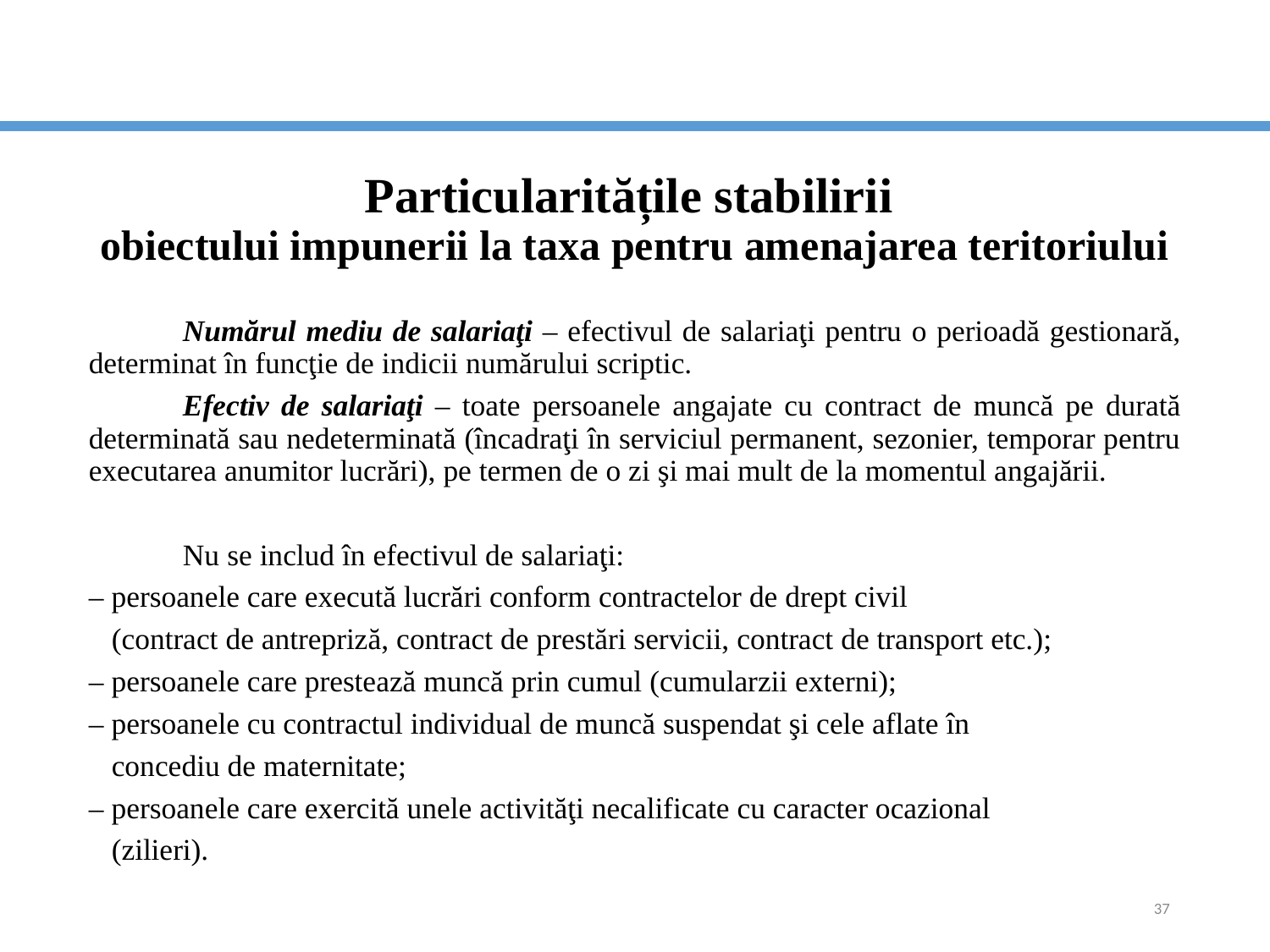

# Particularitățile stabilirii obiectului impunerii la taxa pentru amenajarea teritoriului
	Numărul mediu de salariaţi – efectivul de salariaţi pentru o perioadă gestionară, determinat în funcţie de indicii numărului scriptic.
	Efectiv de salariaţi – toate persoanele angajate cu contract de muncă pe durată determinată sau nedeterminată (încadraţi în serviciul permanent, sezonier, temporar pentru executarea anumitor lucrări), pe termen de o zi şi mai mult de la momentul angajării.

	Nu se includ în efectivul de salariaţi:
– persoanele care execută lucrări conform contractelor de drept civil
   (contract de antrepriză, contract de prestări servicii, contract de transport etc.);
– persoanele care prestează muncă prin cumul (cumularzii externi);
– persoanele cu contractul individual de muncă suspendat şi cele aflate în
   concediu de maternitate;
– persoanele care exercită unele activităţi necalificate cu caracter ocazional
   (zilieri).
37